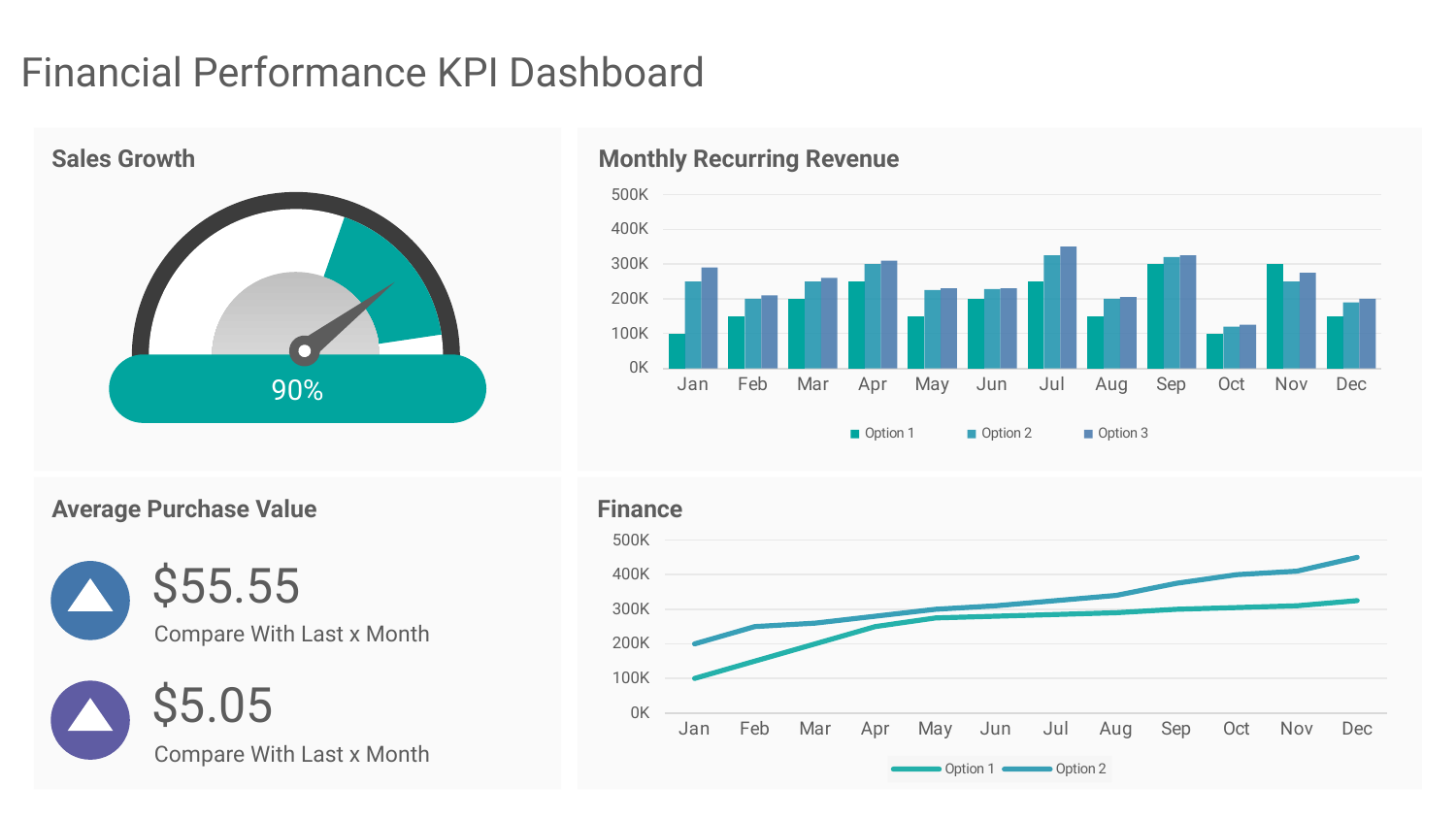

# Financial Performance KPI Dashboard

Sales Growth
Monthly Recurring Revenue

### Chart

| Category | Option 1 | Option 2 | Option 3 |
|---|---|---|---|
| Jan | 100000.0 | 250000.0 | 290000.0 |
| Feb | 150000.0 | 200000.0 | 210000.0 |
| Mar | 200000.0 | 250000.0 | 260000.0 |
| Apr | 250000.0 | 300000.0 | 310000.0 |
| May | 150000.0 | 225000.0 | 230000.0 |
| Jun | 200000.0 | 228000.0 | 230000.0 |
| Jul | 250000.0 | 325000.0 | 350000.0 |
| Aug | 150000.0 | 200000.0 | 205000.0 |
| Sep | 300000.0 | 320000.0 | 325000.0 |
| Oct | 100000.0 | 120000.0 | 125000.0 |
| Nov | 300000.0 | 250000.0 | 275000.0 |
| Dec | 150000.0 | 190000.0 | 200000.0 |

90%

Average Purchase Value
Finance

### Chart

| Category | Option 1 | Option 2 |
|---|---|---|
| Jan | 100000.0 | 200000.0 |
| Feb | 150000.0 | 250000.0 |
| Mar | 200000.0 | 260000.0 |
| Apr | 250000.0 | 280000.0 |
| May | 275000.0 | 300000.0 |
| Jun | 280000.0 | 310000.0 |
| Jul | 285000.0 | 325000.0 |
| Aug | 290000.0 | 340000.0 |
| Sep | 300000.0 | 375000.0 |
| Oct | 305000.0 | 400000.0 |
| Nov | 310000.0 | 410000.0 |
| Dec | 325000.0 | 450000.0 |
$55.55
Compare With Last x Month

$5.05
Compare With Last x Month